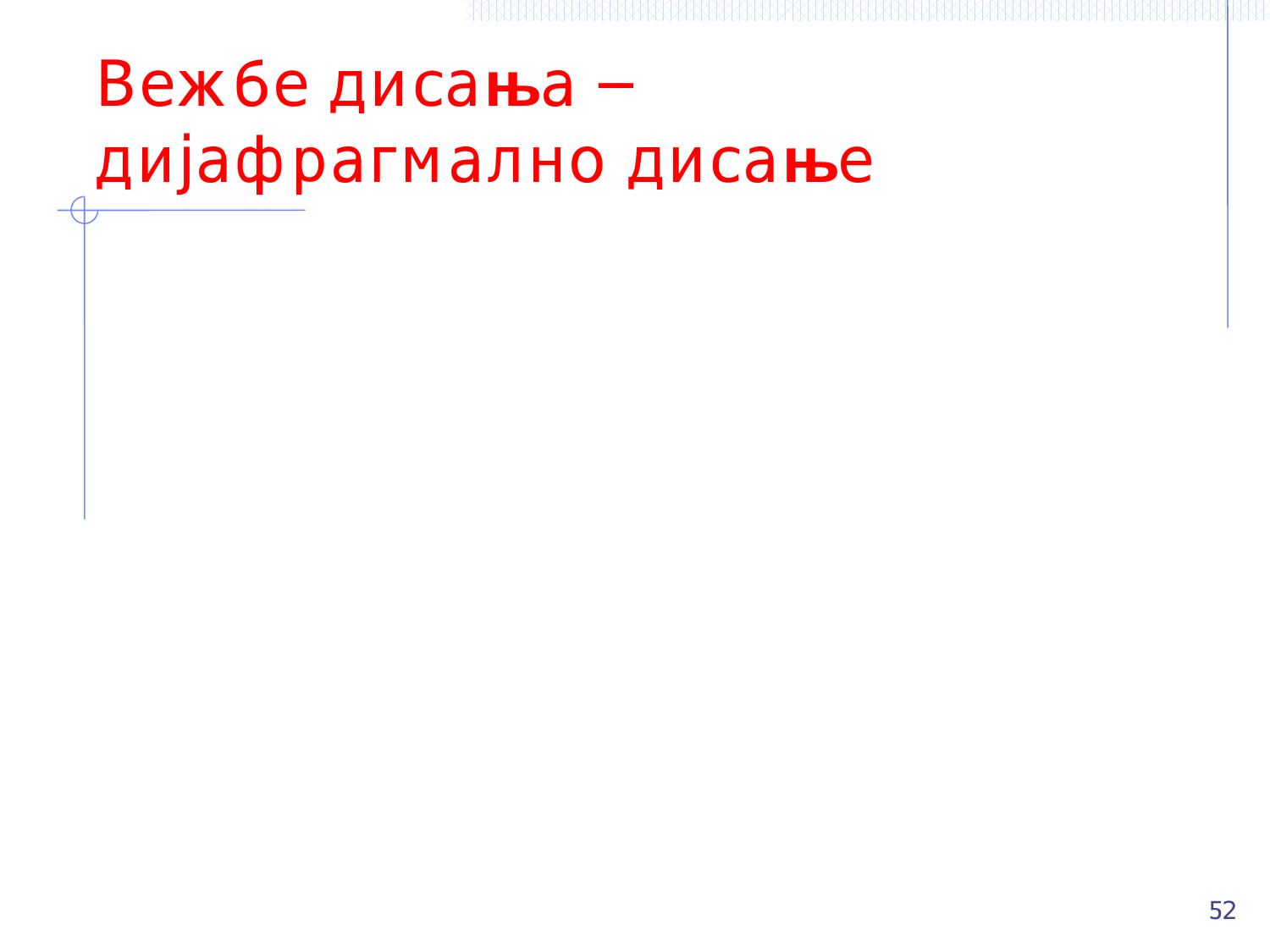

# Вежбе дисања – дијафрагмално дисање
52